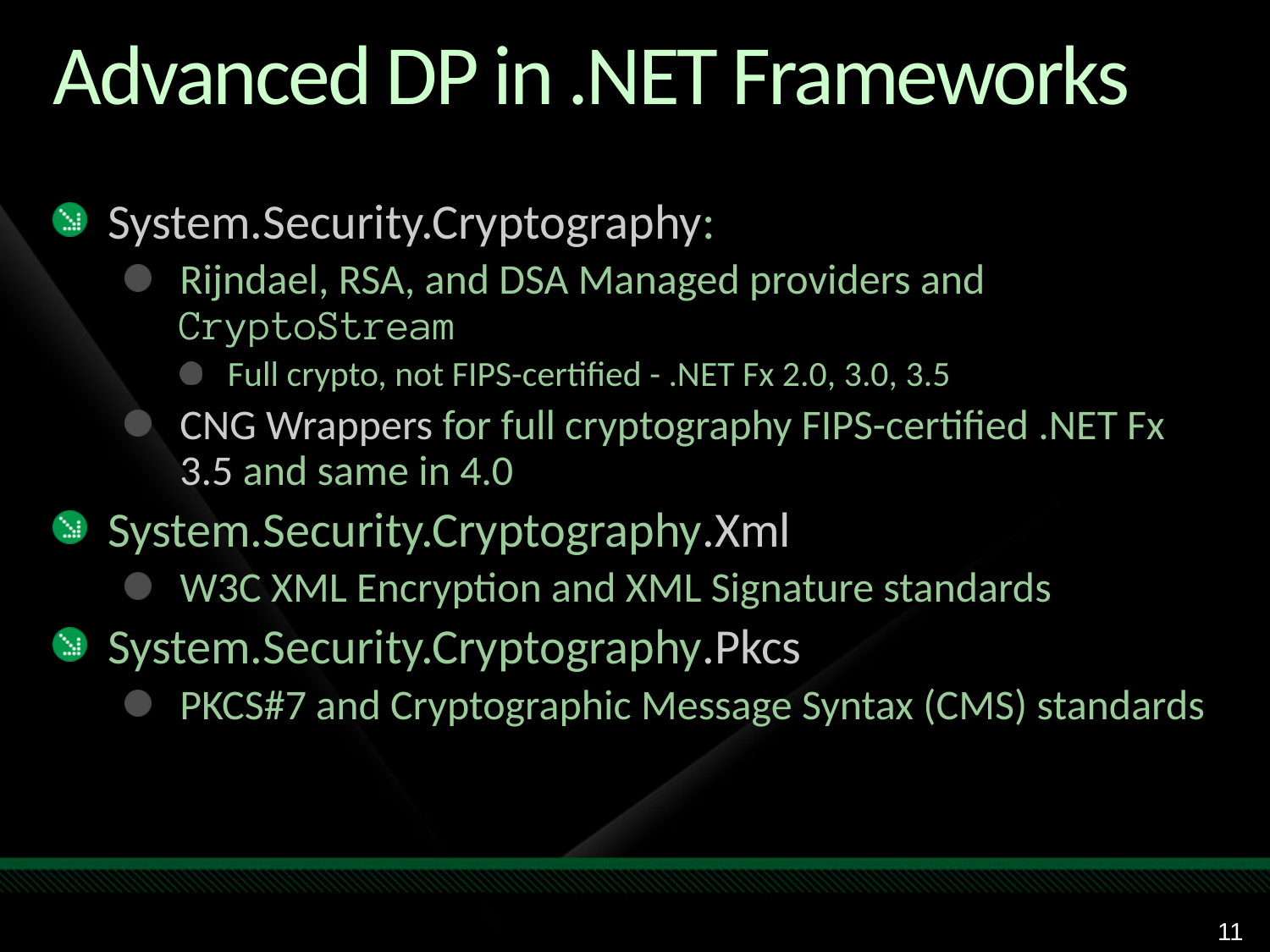

# Advanced DP in .NET Frameworks
System.Security.Cryptography:
Rijndael, RSA, and DSA Managed providers and CryptoStream
Full crypto, not FIPS-certified - .NET Fx 2.0, 3.0, 3.5
CNG Wrappers for full cryptography FIPS-certified .NET Fx 3.5 and same in 4.0
System.Security.Cryptography.Xml
W3C XML Encryption and XML Signature standards
System.Security.Cryptography.Pkcs
PKCS#7 and Cryptographic Message Syntax (CMS) standards